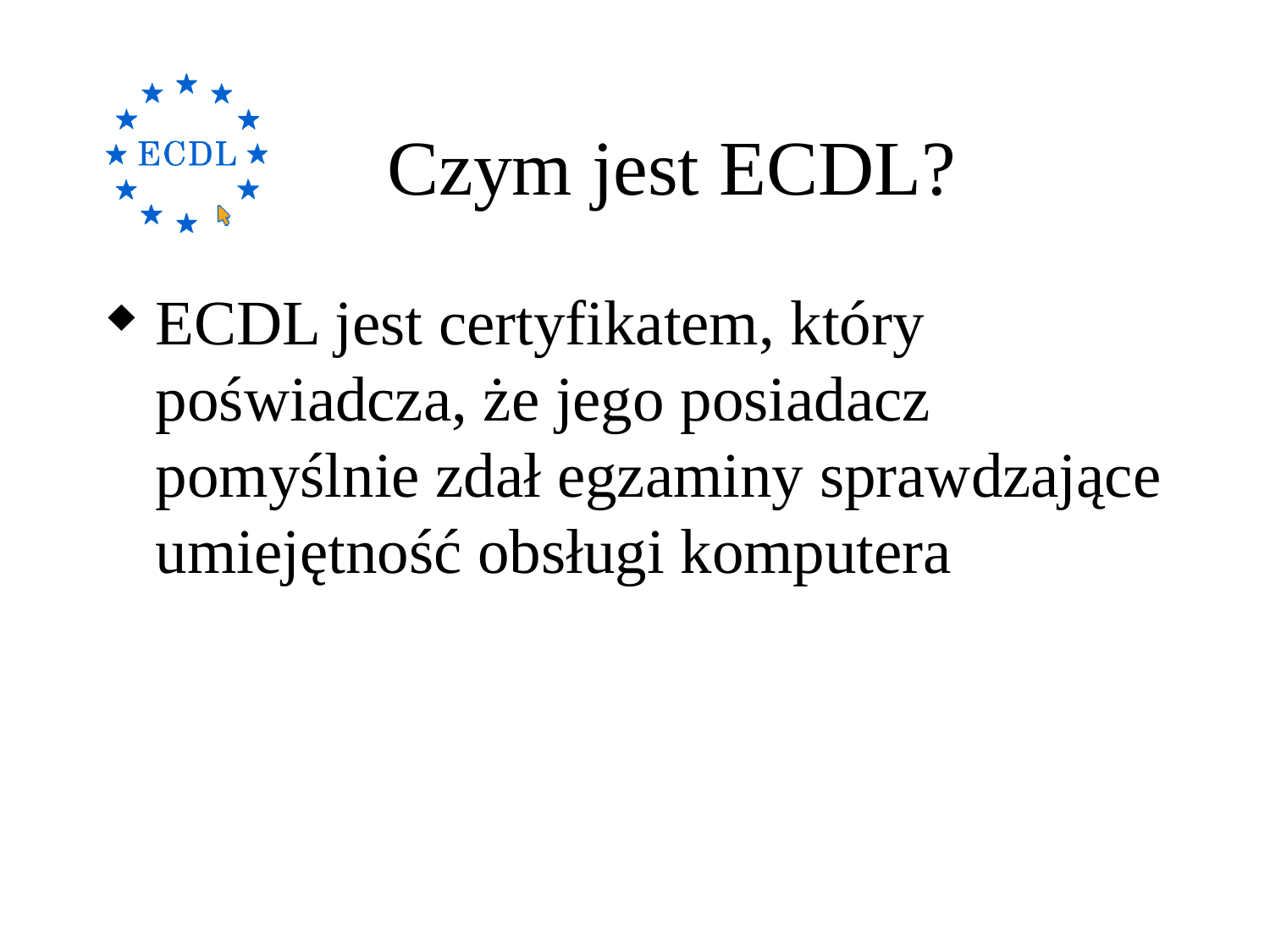

# Czym jest ECDL?
ECDL jest certyfikatem, który poświadcza, że jego posiadacz pomyślnie zdał egzaminy sprawdzające umiejętność obsługi komputera